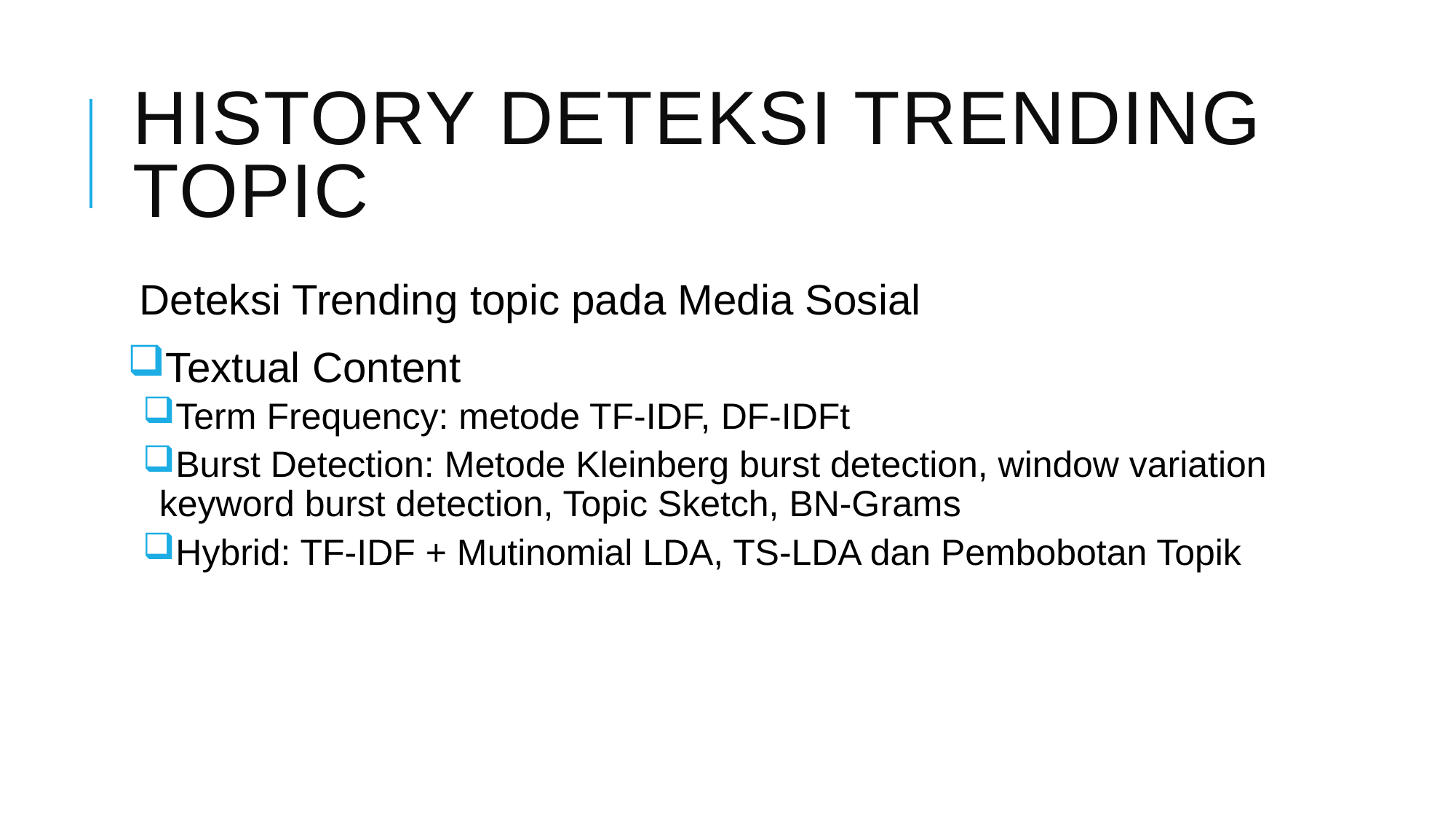

# History Deteksi Trending Topic
Deteksi Trending topic pada Media Sosial
Textual Content
Term Frequency: metode TF-IDF, DF-IDFt
Burst Detection: Metode Kleinberg burst detection, window variation keyword burst detection, Topic Sketch, BN-Grams
Hybrid: TF-IDF + Mutinomial LDA, TS-LDA dan Pembobotan Topik